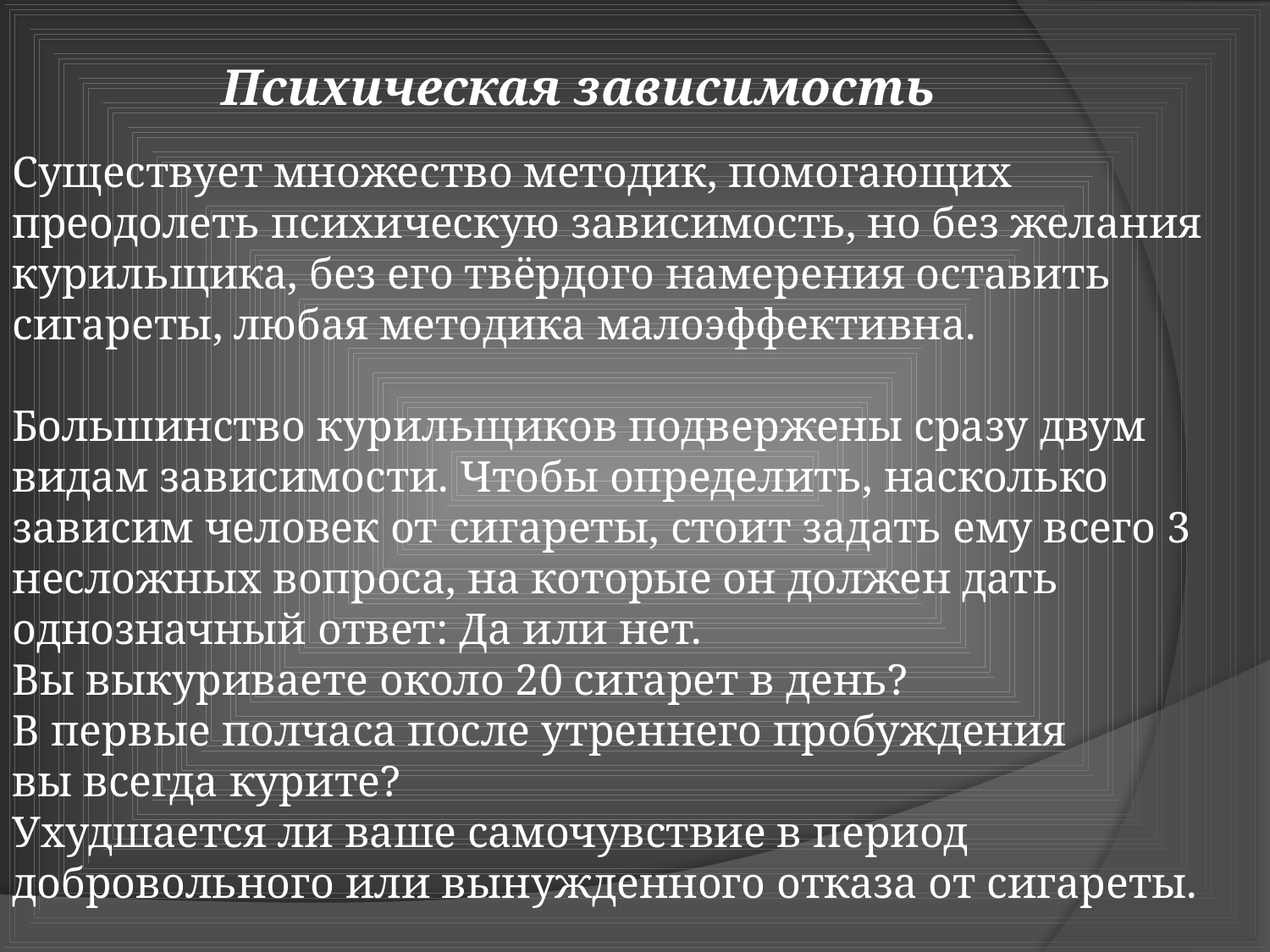

Психическая зависимость
Существует множество методик, помогающих преодолеть психическую зависимость, но без желания курильщика, без его твёрдого намерения оставить сигареты, любая методика малоэффективна.
Большинство курильщиков подвержены сразу двум видам зависимости. Чтобы определить, насколько зависим человек от сигареты, стоит задать ему всего 3 несложных вопроса, на которые он должен дать однозначный ответ: Да или нет.
Вы выкуриваете около 20 сигарет в день?
В первые полчаса после утреннего пробуждения вы всегда курите?
Ухудшается ли ваше самочувствие в период добровольного или вынужденного отказа от сигареты.